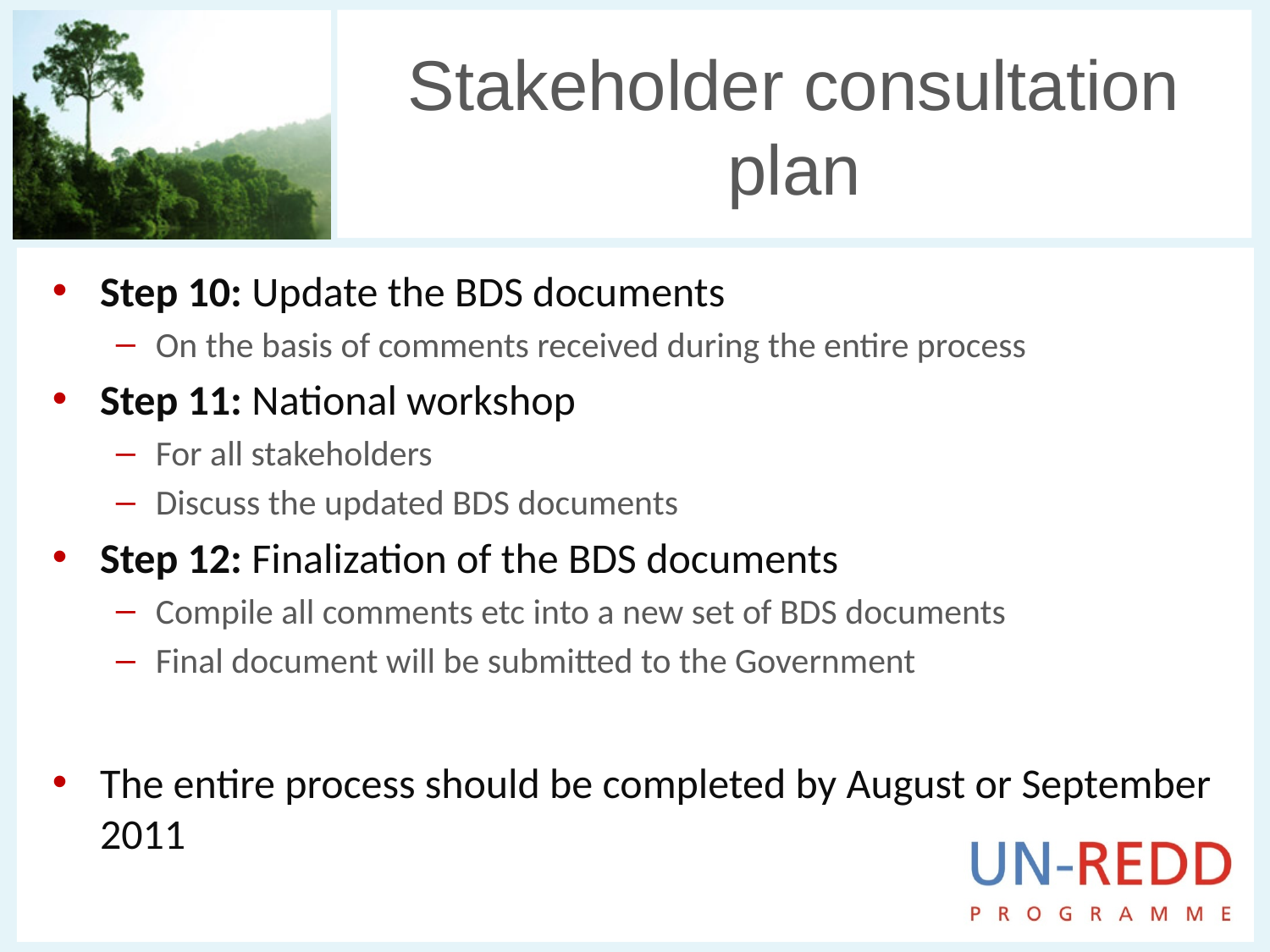

# Stakeholder consultation plan
Step 10: Update the BDS documents
On the basis of comments received during the entire process
Step 11: National workshop
For all stakeholders
Discuss the updated BDS documents
Step 12: Finalization of the BDS documents
Compile all comments etc into a new set of BDS documents
Final document will be submitted to the Government

The entire process should be completed by August or September 2011